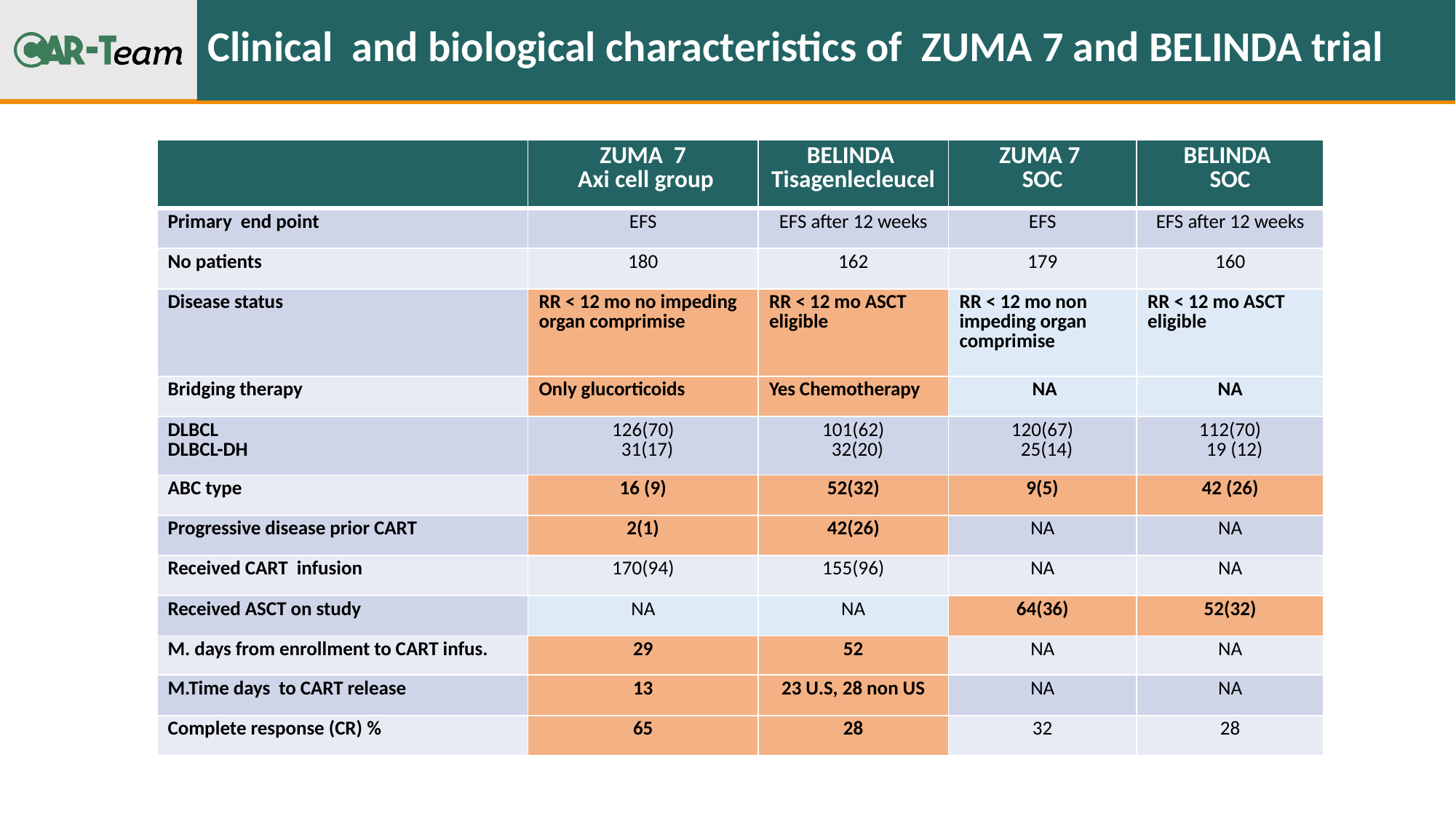

# Clinical  and biological characteristics of  ZUMA 7 and BELINDA trial

|  | ZUMA 7 Axi cell group | BELINDA Tisagenlecleucel | ZUMA 7 SOC | BELINDA SOC |
| --- | --- | --- | --- | --- |
| Primary end point | EFS | EFS after 12 weeks | EFS | EFS after 12 weeks |
| No patients | 180 | 162 | 179 | 160 |
| Disease status | RR < 12 mo no impeding organ comprimise | RR < 12 mo ASCT eligible | RR < 12 mo non impeding organ comprimise | RR < 12 mo ASCT eligible |
| Bridging therapy | Only glucorticoids | Yes Chemotherapy | NA | NA |
| DLBCL DLBCL-DH | 126(70) 31(17) | 101(62) 32(20) | 120(67) 25(14) | 112(70) 19 (12) |
| ABC type | 16 (9) | 52(32) | 9(5) | 42 (26) |
| Progressive disease prior CART | 2(1) | 42(26) | NA | NA |
| Received CART infusion | 170(94) | 155(96) | NA | NA |
| Received ASCT on study | NA | NA | 64(36) | 52(32) |
| M. days from enrollment to CART infus. | 29 | 52 | NA | NA |
| M.Time days to CART release | 13 | 23 U.S, 28 non US | NA | NA |
| Complete response (CR) % | 65 | 28 | 32 | 28 |